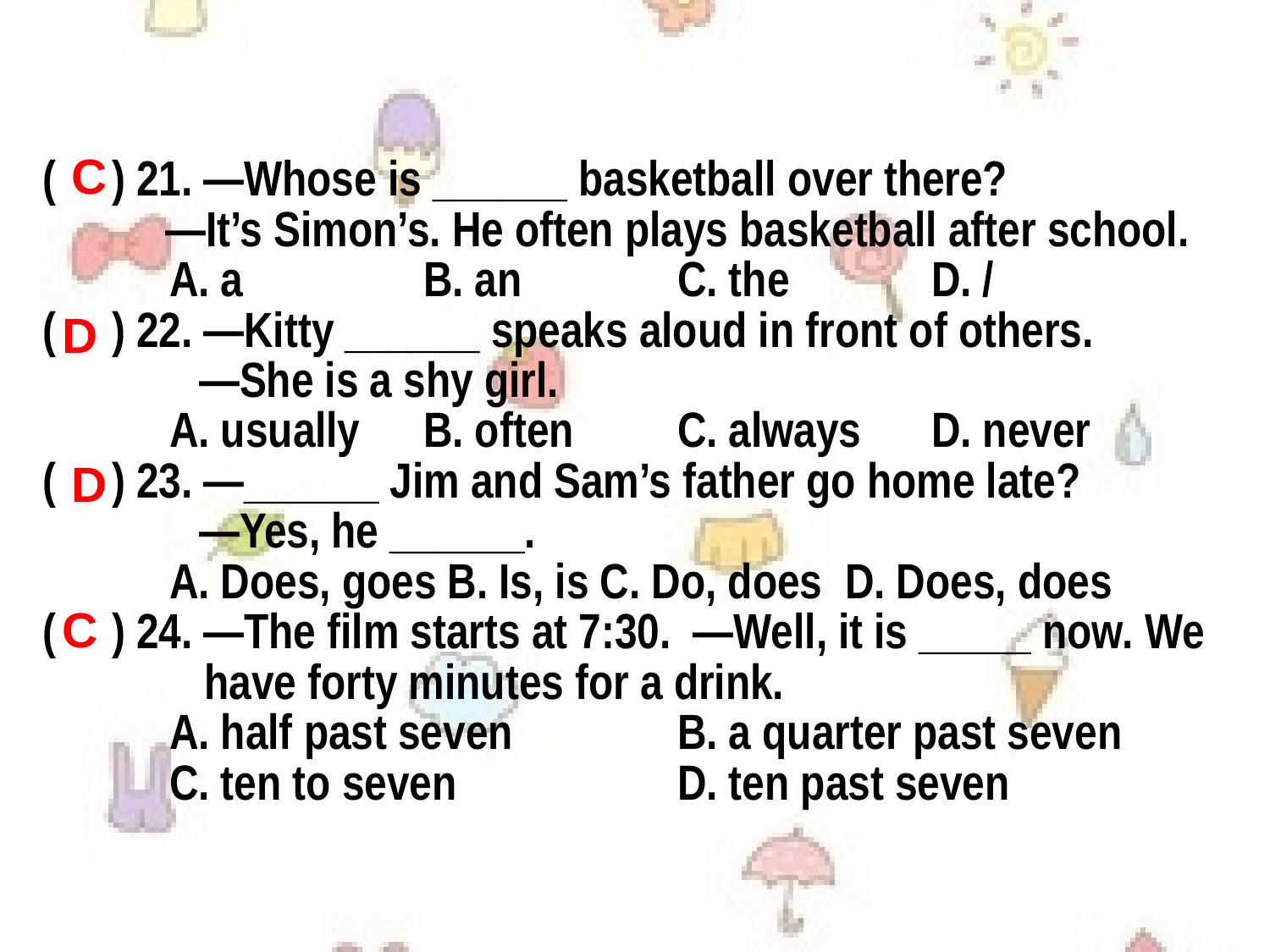

C
(     ) 21. —Whose is ______ basketball over there?
           —It’s Simon’s. He often plays basketball after school.
	A. a		B. an		C. the		D. /
(     ) 22. —Kitty ______ speaks aloud in front of others.
              —She is a shy girl.
	A. usually	B. often	C. always	D. never
(     ) 23. —______ Jim and Sam’s father go home late?
              —Yes, he ______.
	A. Does, goes B. Is, is C. Do, does  D. Does, does
(     ) 24. —The film starts at 7:30.  —Well, it is _____ now. We have forty minutes for a drink.
	A. half past seven		B. a quarter past seven
	C. ten to seven		D. ten past seven
D
D
C